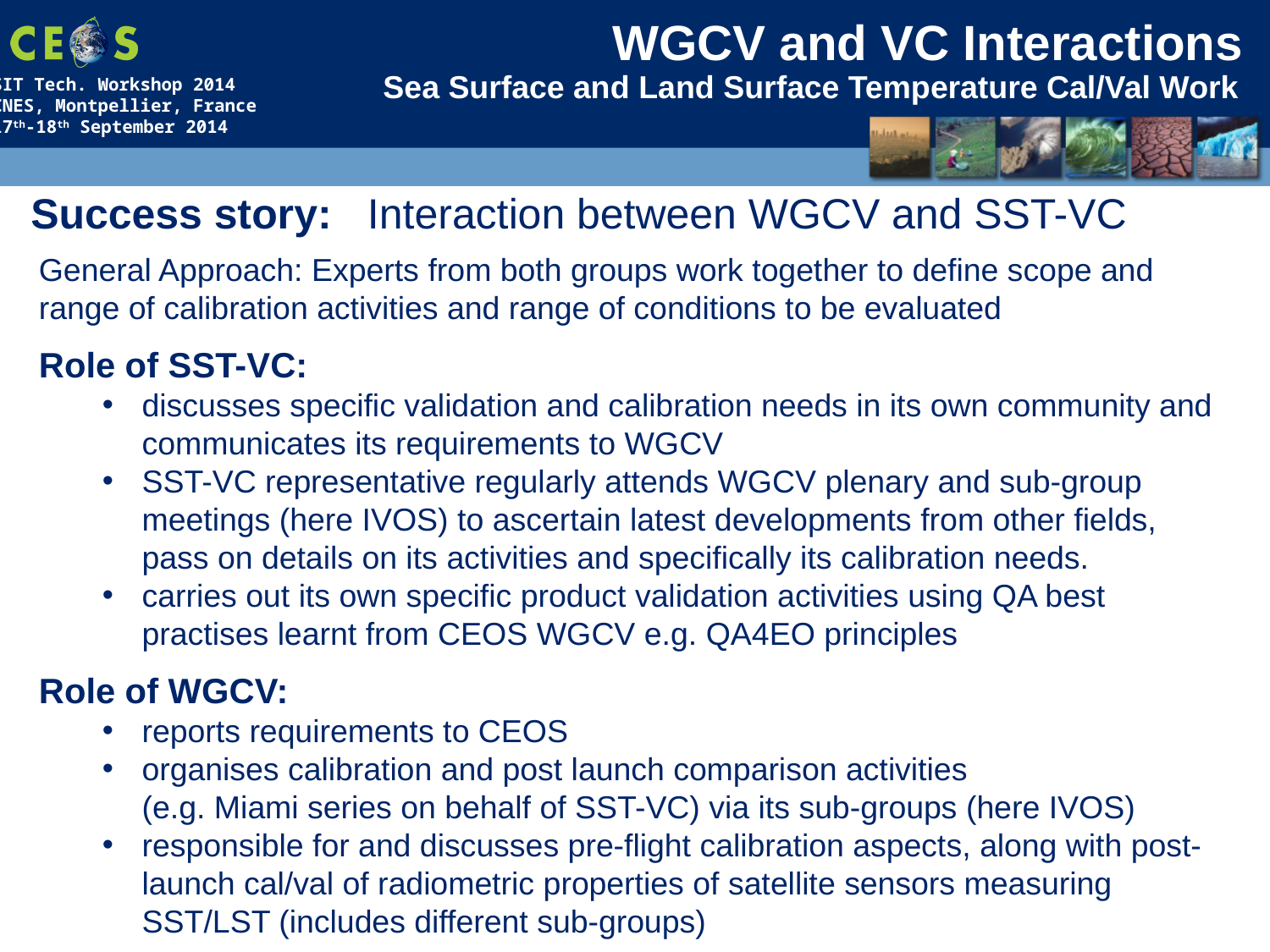

WGCV and VC Interactions
Sea Surface and Land Surface Temperature Cal/Val Work
Success story:   Interaction between WGCV and SST-VC
General Approach: Experts from both groups work together to define scope and range of calibration activities and range of conditions to be evaluated

Role of SST-VC:
discusses specific validation and calibration needs in its own community and communicates its requirements to WGCV
SST-VC representative regularly attends WGCV plenary and sub-group meetings (here IVOS) to ascertain latest developments from other fields, pass on details on its activities and specifically its calibration needs.
carries out its own specific product validation activities using QA best practises learnt from CEOS WGCV e.g. QA4EO principles

Role of WGCV:
reports requirements to CEOS
organises calibration and post launch comparison activities
(e.g. Miami series on behalf of SST-VC) via its sub-groups (here IVOS)
responsible for and discusses pre-flight calibration aspects, along with post-launch cal/val of radiometric properties of satellite sensors measuring SST/LST (includes different sub-groups)